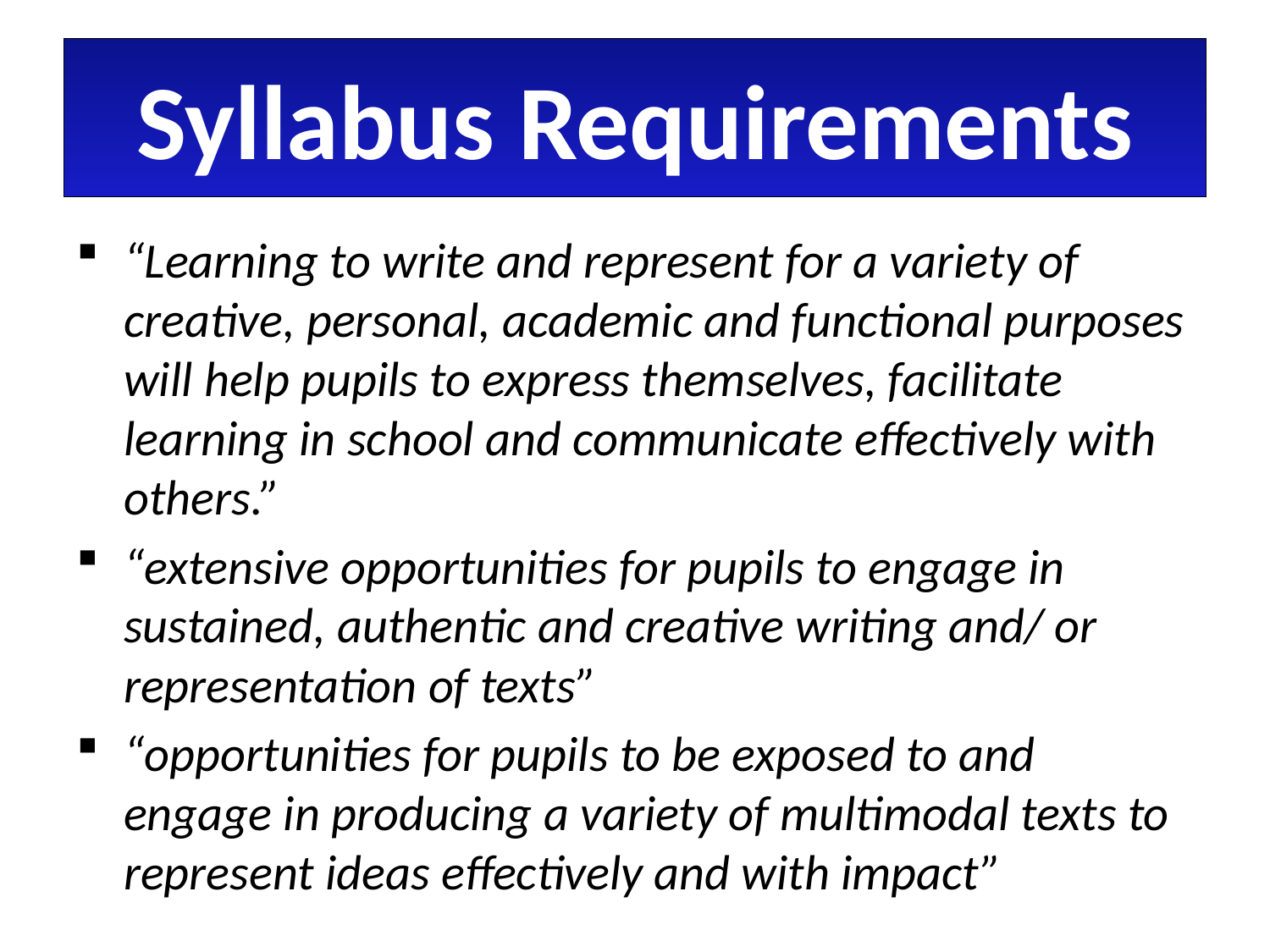

# Syllabus Requirements
“Learning to write and represent for a variety of creative, personal, academic and functional purposes will help pupils to express themselves, facilitate learning in school and communicate effectively with others.”
“extensive opportunities for pupils to engage in sustained, authentic and creative writing and/ or representation of texts”
“opportunities for pupils to be exposed to and engage in producing a variety of multimodal texts to represent ideas effectively and with impact”